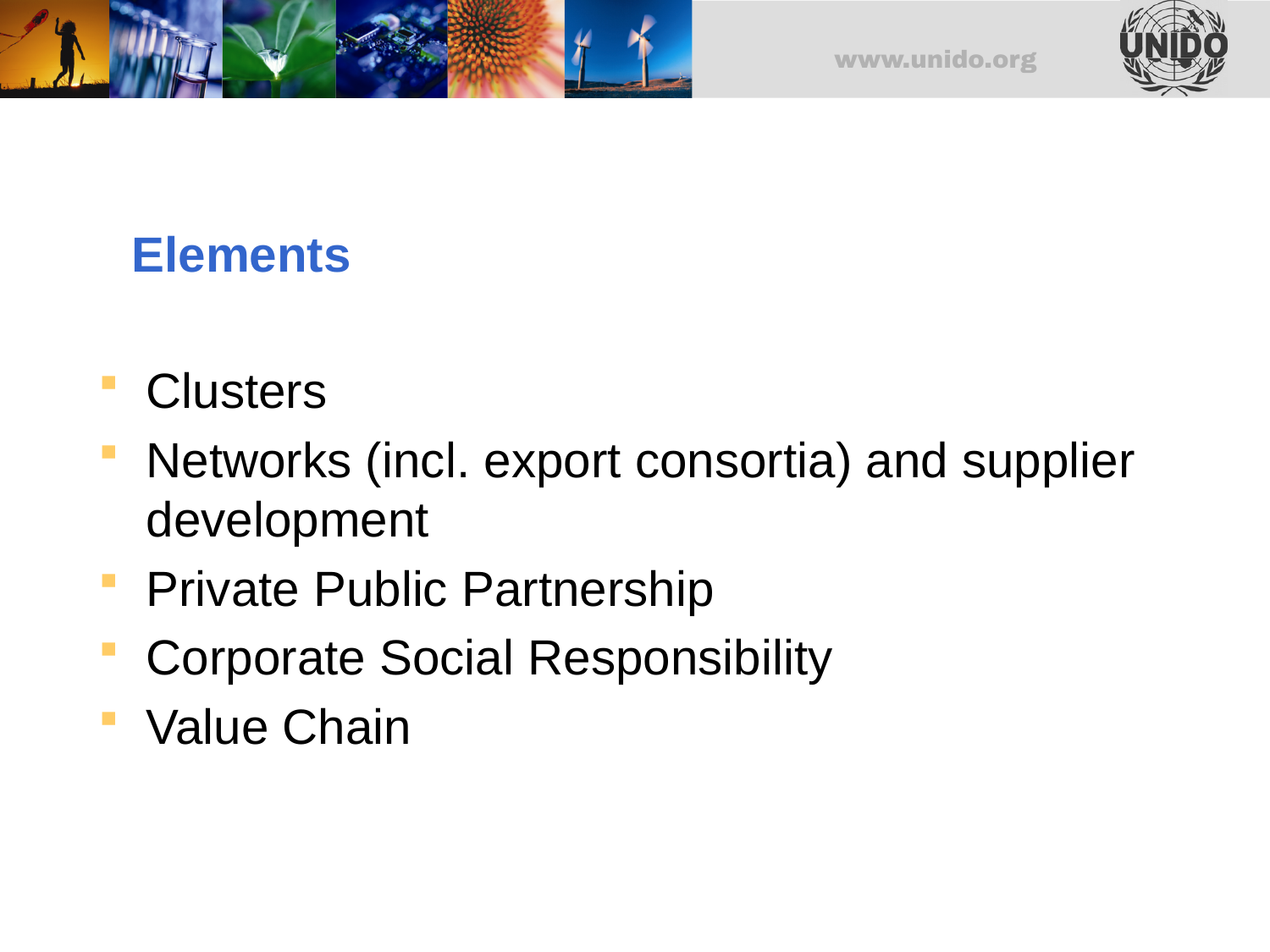

Elements

Clusters
Networks (incl. export consortia) and supplier development
Private Public Partnership
Corporate Social Responsibility
Value Chain